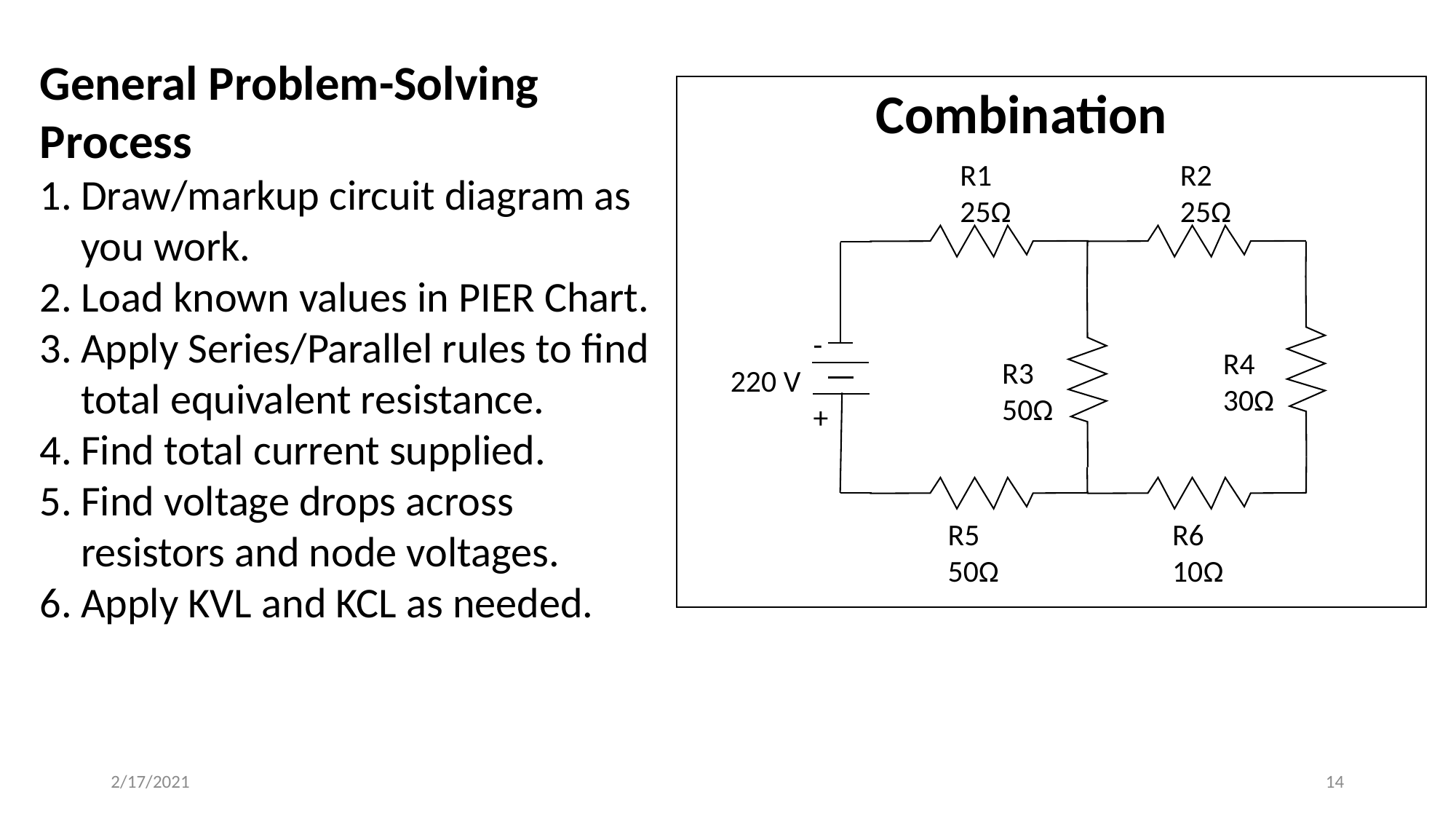

General Problem-Solving Process
Draw/markup circuit diagram as you work.
Load known values in PIER Chart.
Apply Series/Parallel rules to find total equivalent resistance.
Find total current supplied.
Find voltage drops across resistors and node voltages.
Apply KVL and KCL as needed.
Combination

R1
25Ω
R2
25Ω

            -
220 V
            +
R4
30Ω
R3
50Ω
R5
50Ω
R6
10Ω
2/17/2021
14